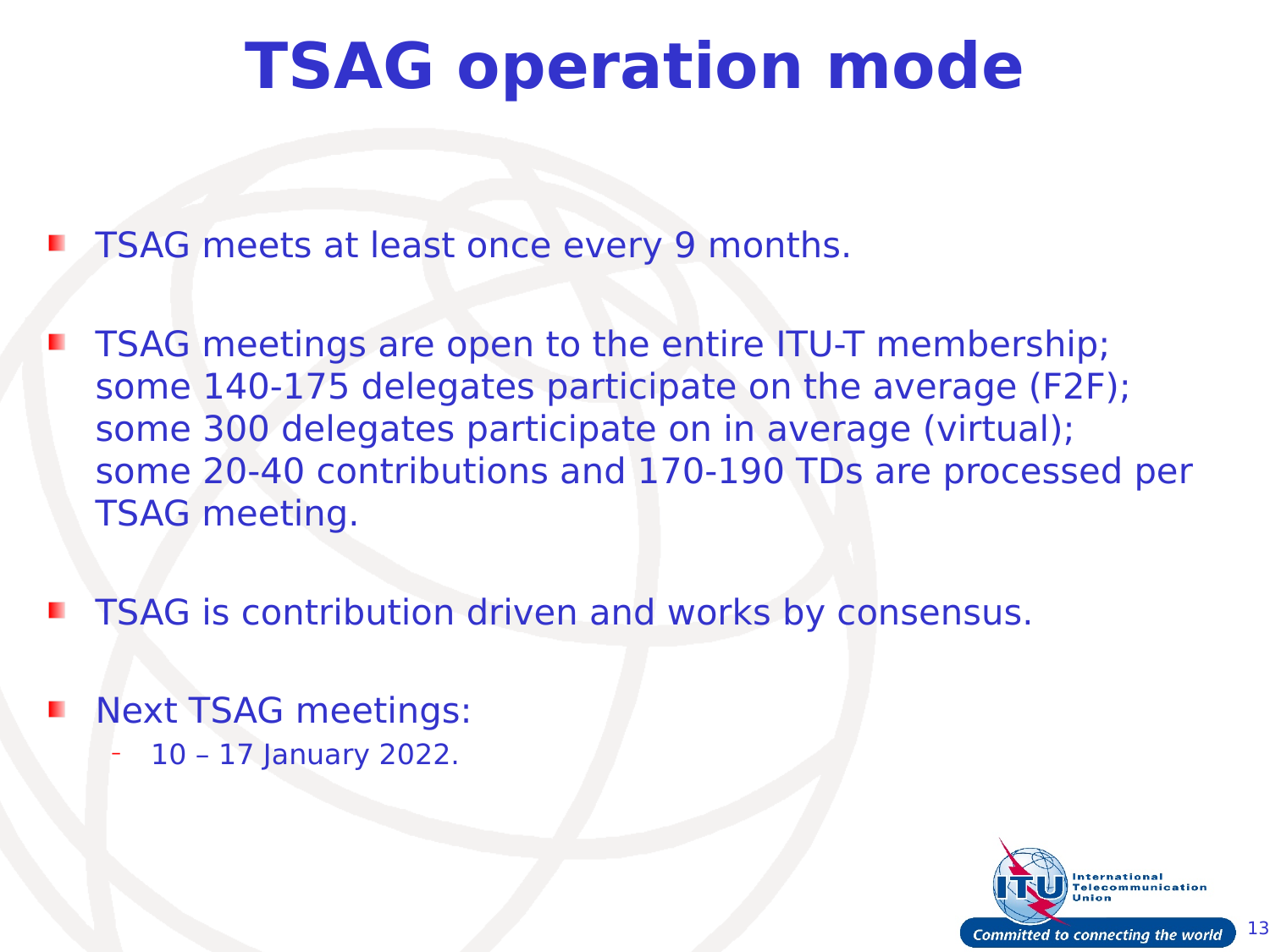

# TSAG operation mode
TSAG meets at least once every 9 months.

TSAG meetings are open to the entire ITU-T membership;
some 140-175 delegates participate on the average (F2F);
some 300 delegates participate on in average (virtual);
some 20-40 contributions and 170-190 TDs are processed per TSAG meeting.

TSAG is contribution driven and works by consensus.

Next TSAG meetings:
10 – 17 January 2022.
13